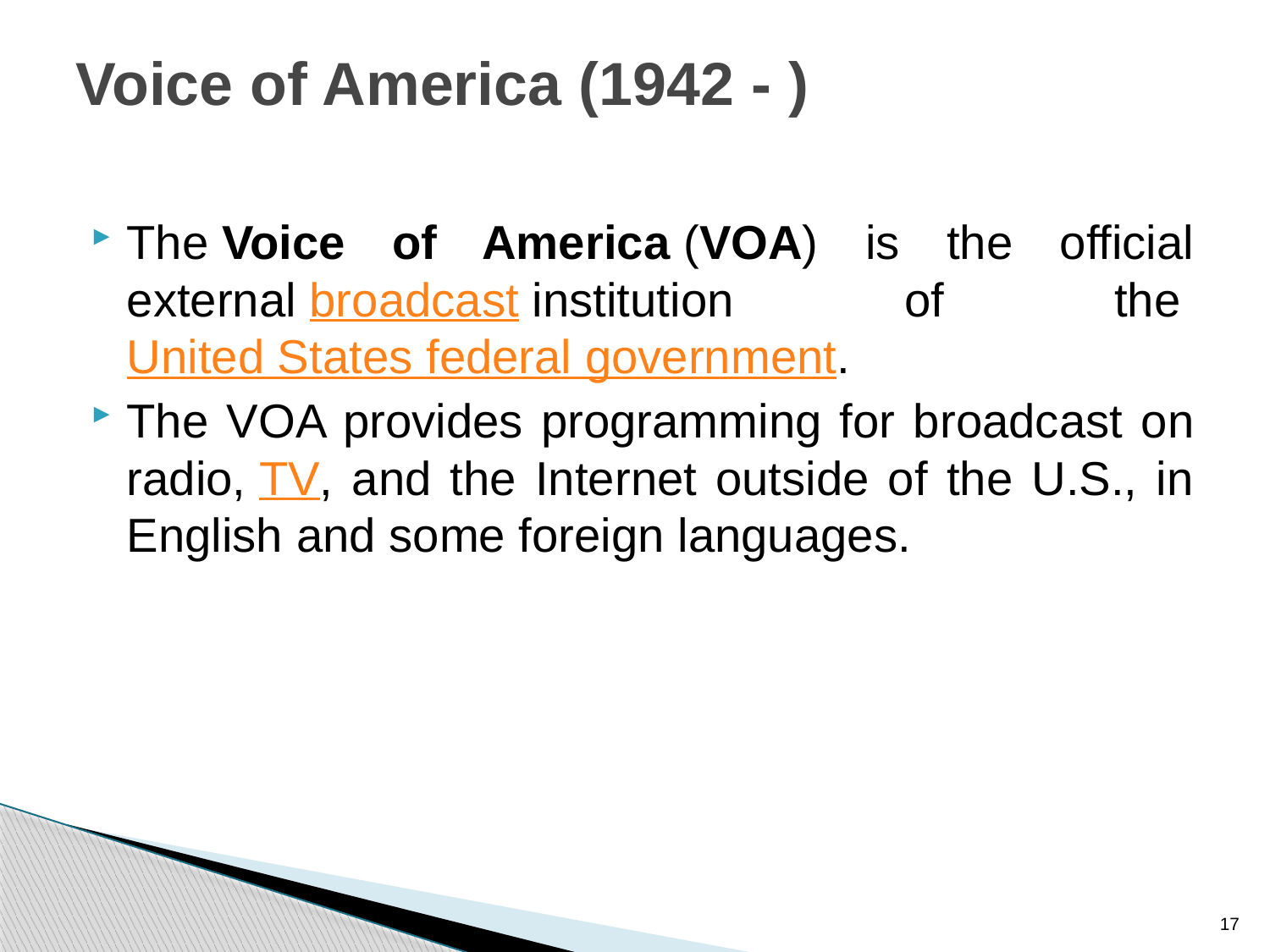

# Voice of America (1942 - )
The Voice of America (VOA) is the official external broadcast institution of the United States federal government.
The VOA provides programming for broadcast on radio, TV, and the Internet outside of the U.S., in English and some foreign languages.
17